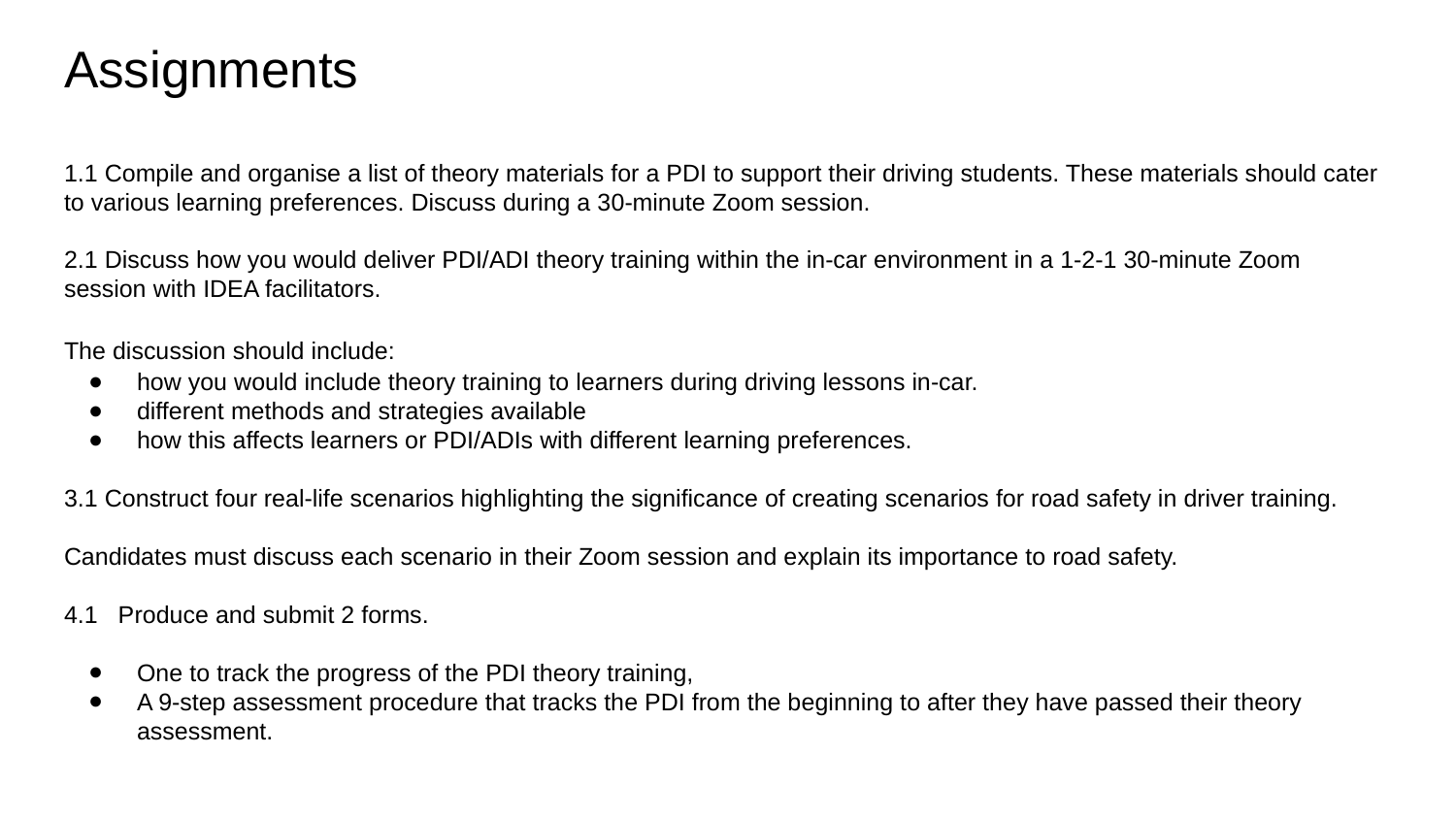

# Assignments
1.1 Compile and organise a list of theory materials for a PDI to support their driving students. These materials should cater to various learning preferences. Discuss during a 30-minute Zoom session.

2.1 Discuss how you would deliver PDI/ADI theory training within the in-car environment in a 1-2-1 30-minute Zoom session with IDEA facilitators.

The discussion should include:
how you would include theory training to learners during driving lessons in-car.
different methods and strategies available
how this affects learners or PDI/ADIs with different learning preferences.

3.1 Construct four real-life scenarios highlighting the significance of creating scenarios for road safety in driver training.

Candidates must discuss each scenario in their Zoom session and explain its importance to road safety.

4.1   Produce and submit 2 forms.

One to track the progress of the PDI theory training,
A 9-step assessment procedure that tracks the PDI from the beginning to after they have passed their theory assessment.